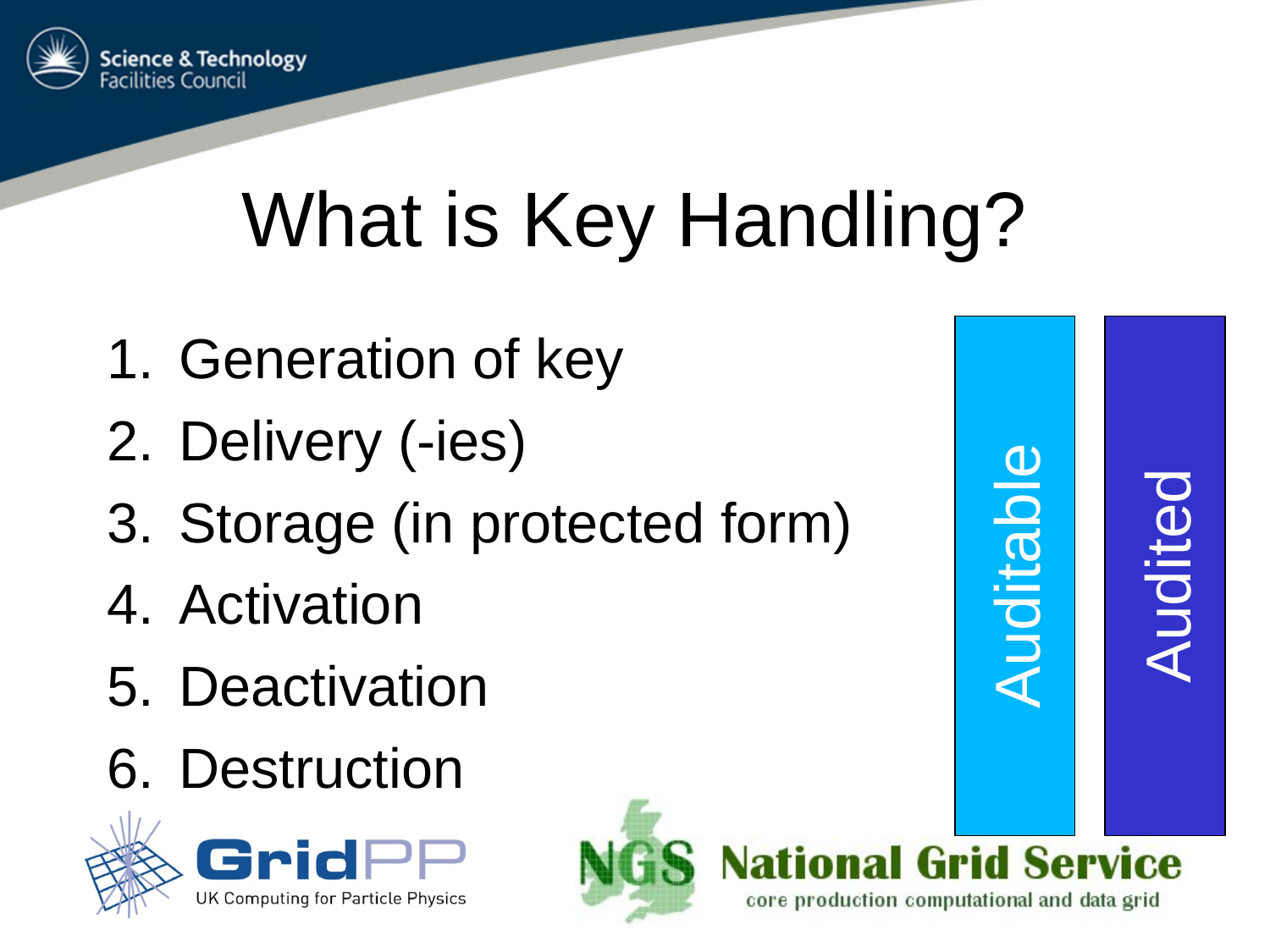

# What is Key Handling?
Generation of key
Delivery (-ies)
Storage (in protected form)
Activation
Deactivation
Destruction
Auditable
Audited